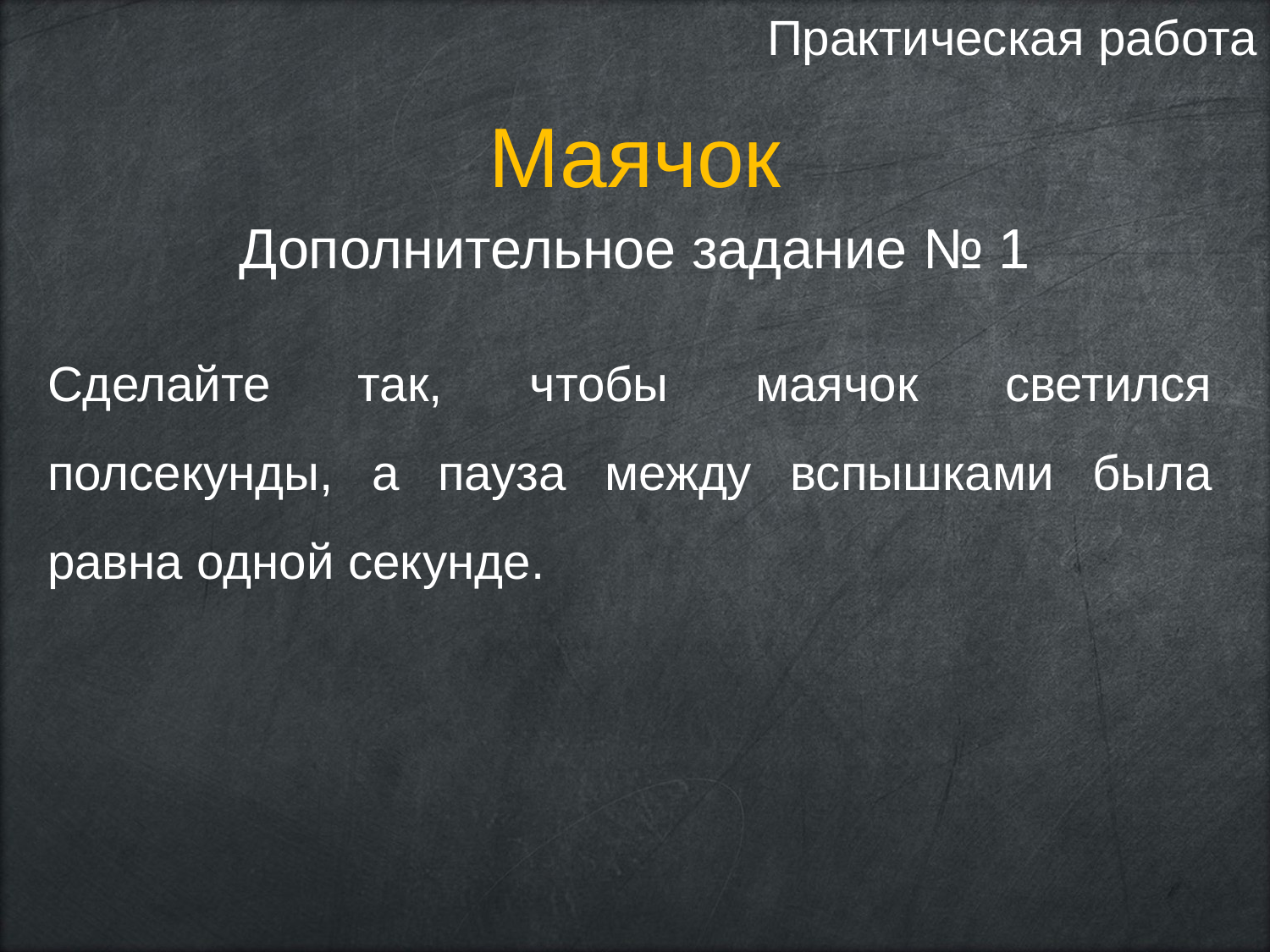

Практическая работа
Маячок
Дополнительное задание № 1
Сделайте так, чтобы маячок светился полсекунды, а пауза между вспышками была равна одной секунде.